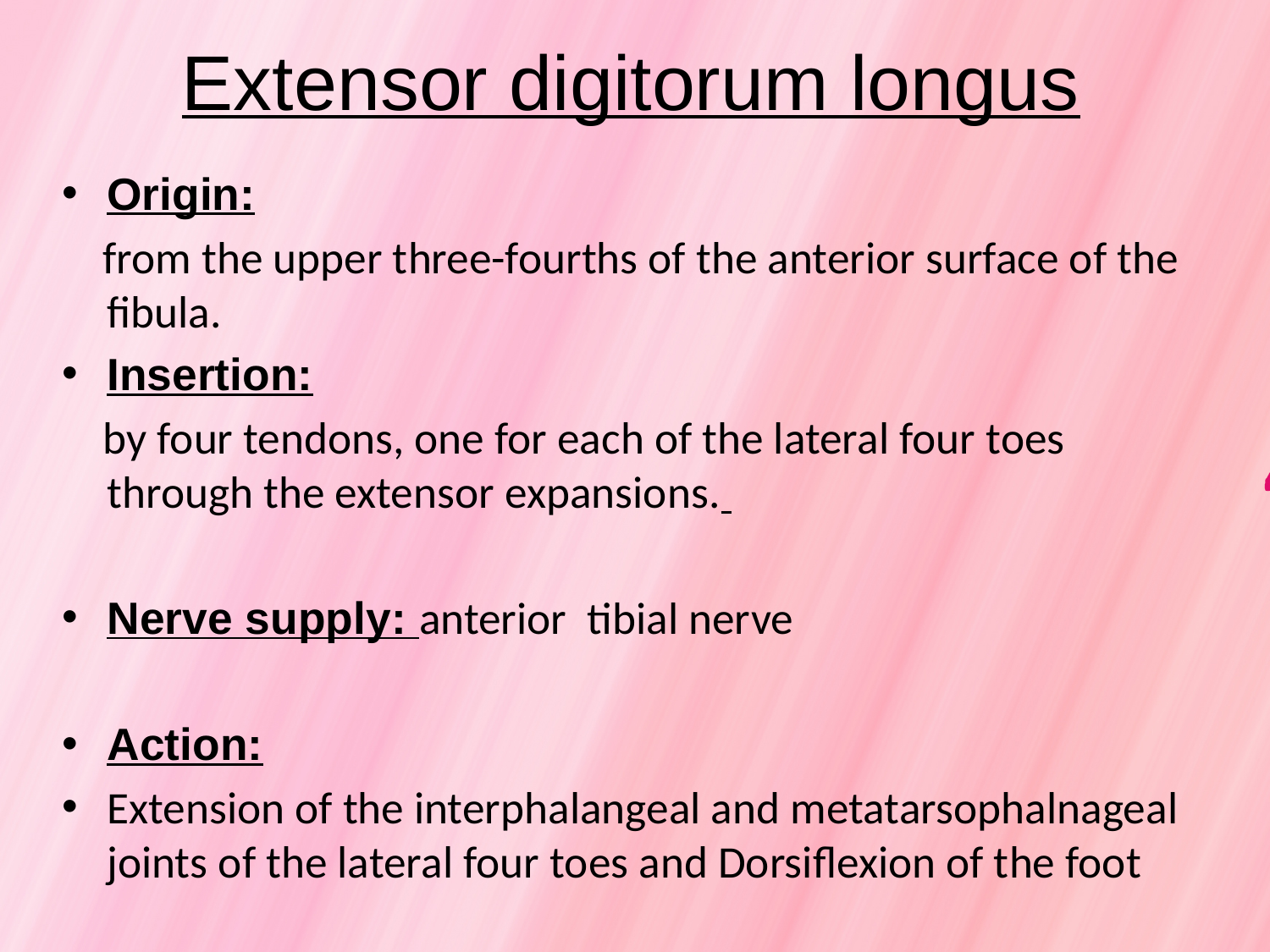

# Extensor digitorum longus
Origin:
    from the upper three-fourths of the anterior surface of the fibula.
Insertion:
    by four tendons, one for each of the lateral four toes through the extensor expansions.

Nerve supply: anterior  tibial nerve

Action:
Extension of the interphalangeal and metatarsophalnageal joints of the lateral four toes and Dorsiflexion of the foot